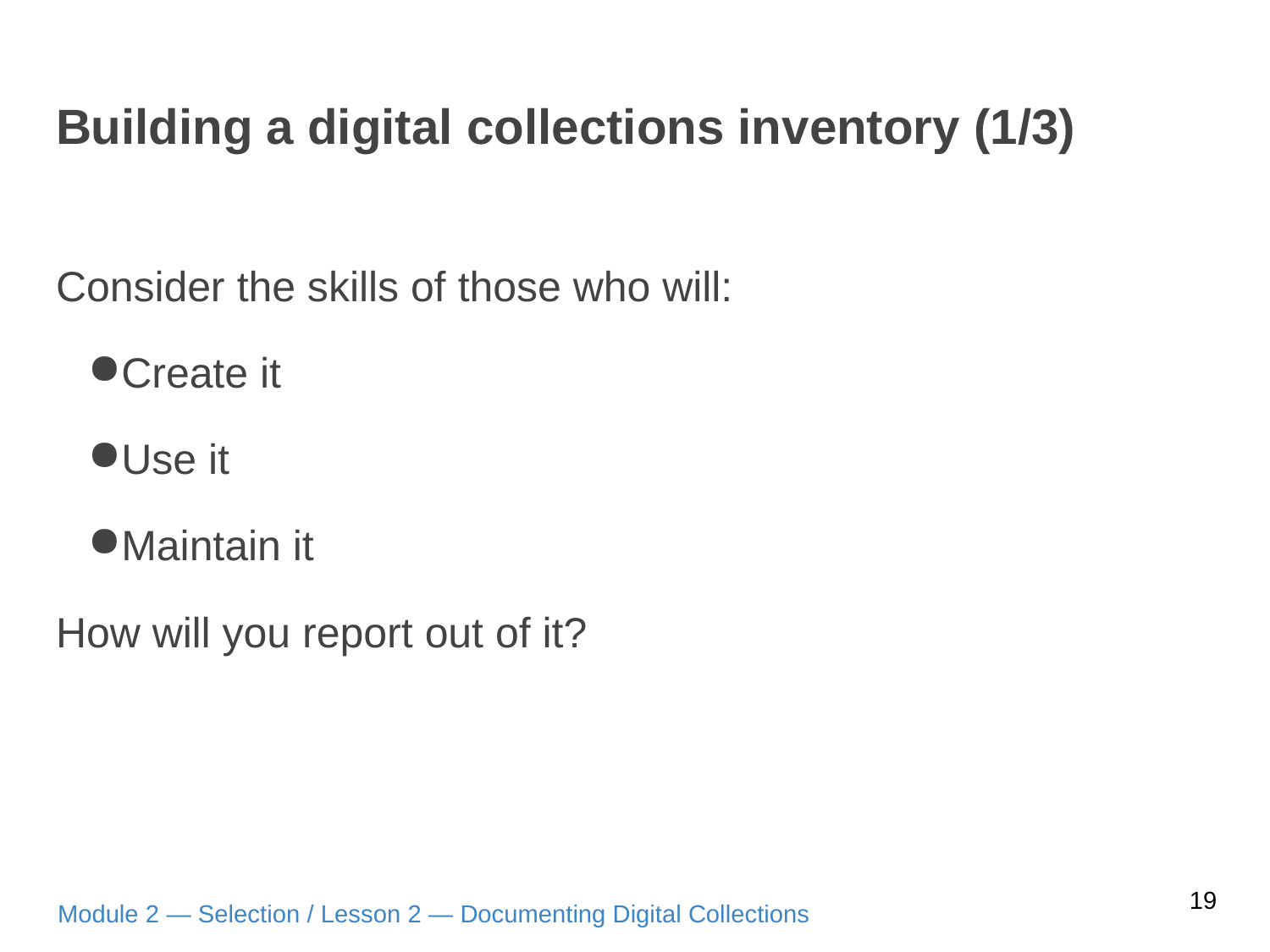

# Building a digital collections inventory (1/3)
Consider the skills of those who will:
Create it
Use it
Maintain it
How will you report out of it?

19
Module 2 — Selection / Lesson 2 — Documenting Digital Collections